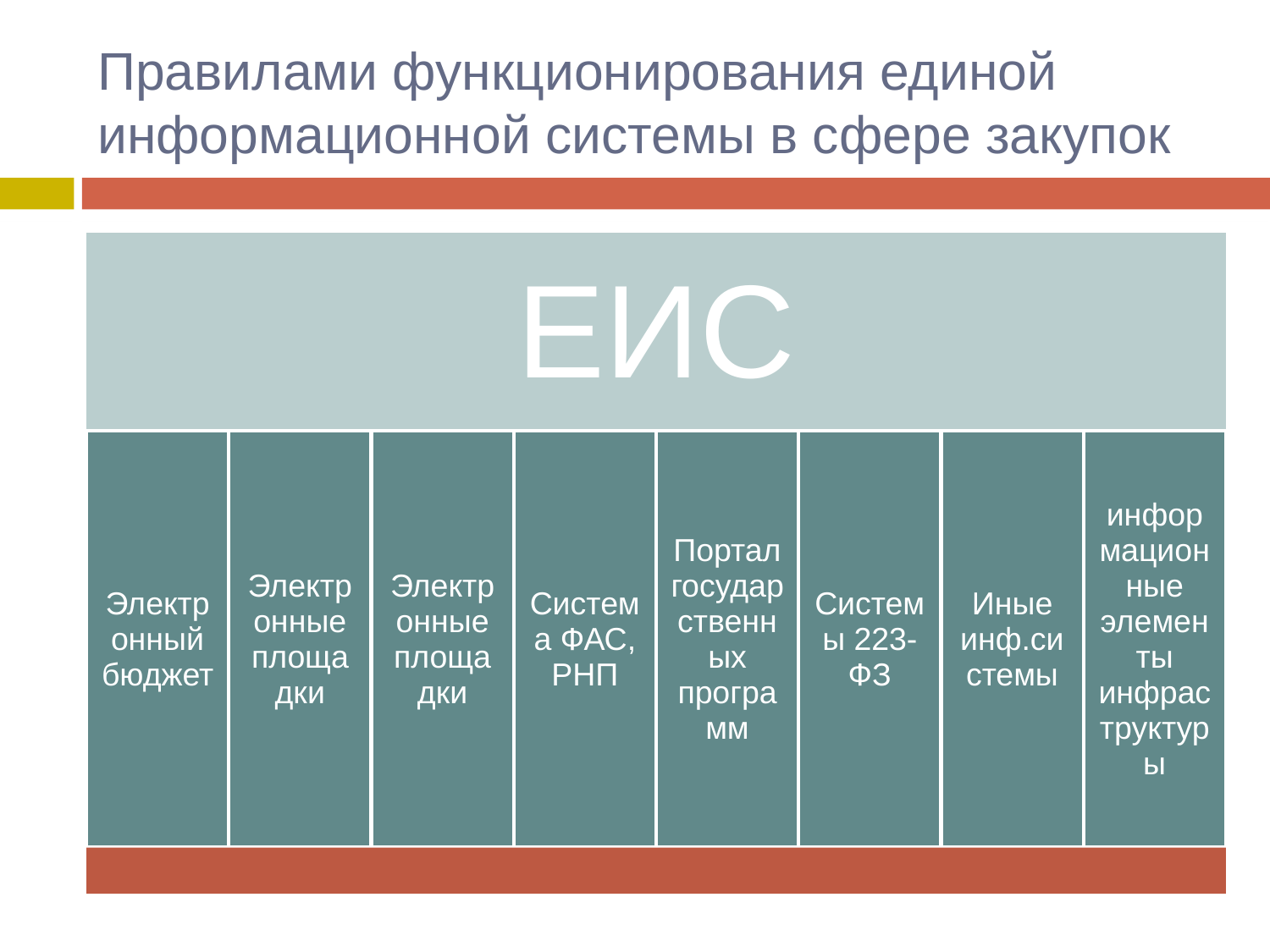

# Правилами функционирования единой информационной системы в сфере закупок
ЕИС
Электронный бюджет
Электронные площадки
Электронные площадки
Иные инф.системы
информационные элементы инфраструктуры